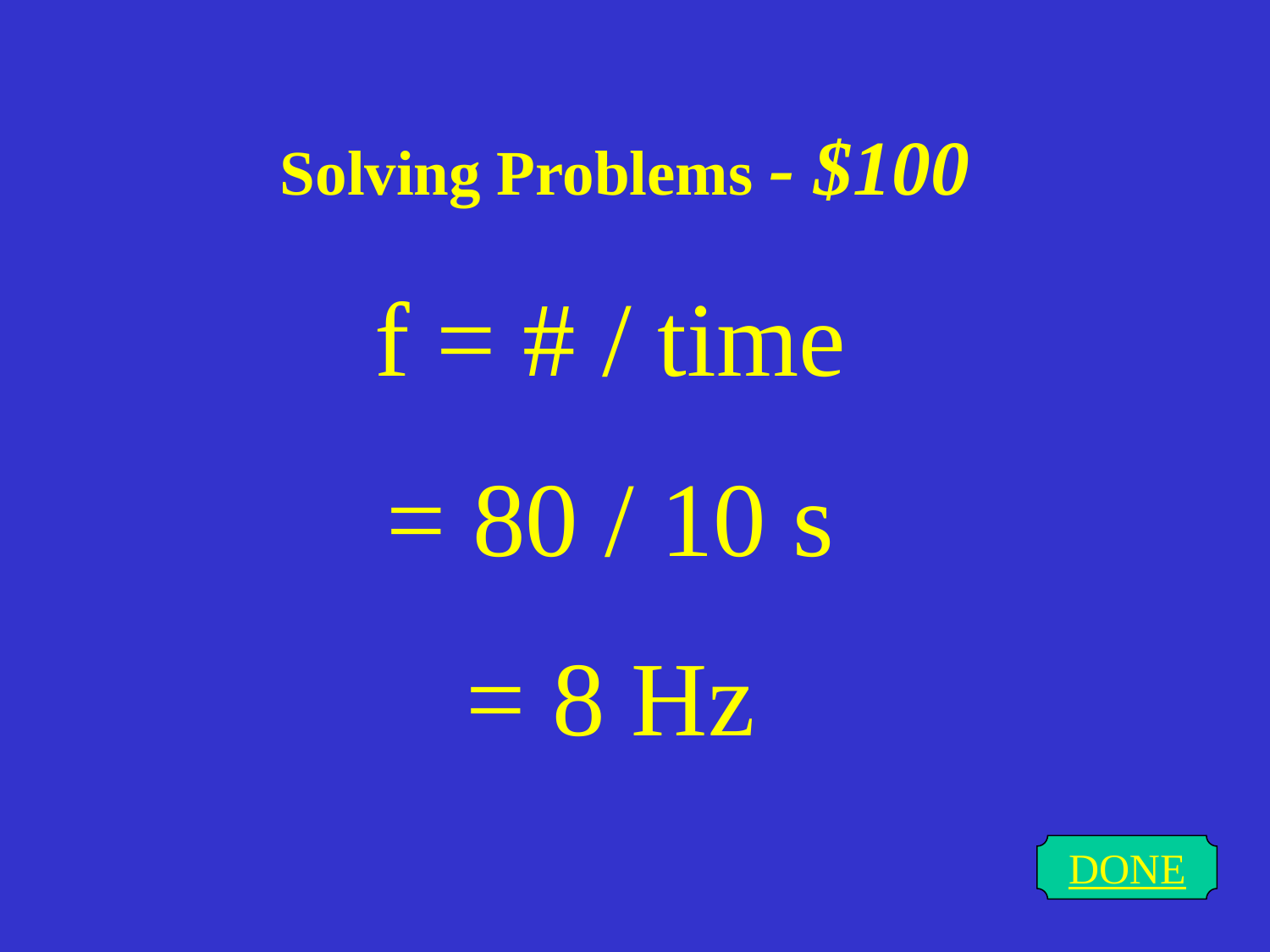

# Solving Problems - $100
f = # / time
= 80 / 10 s
= 8 Hz

DONE